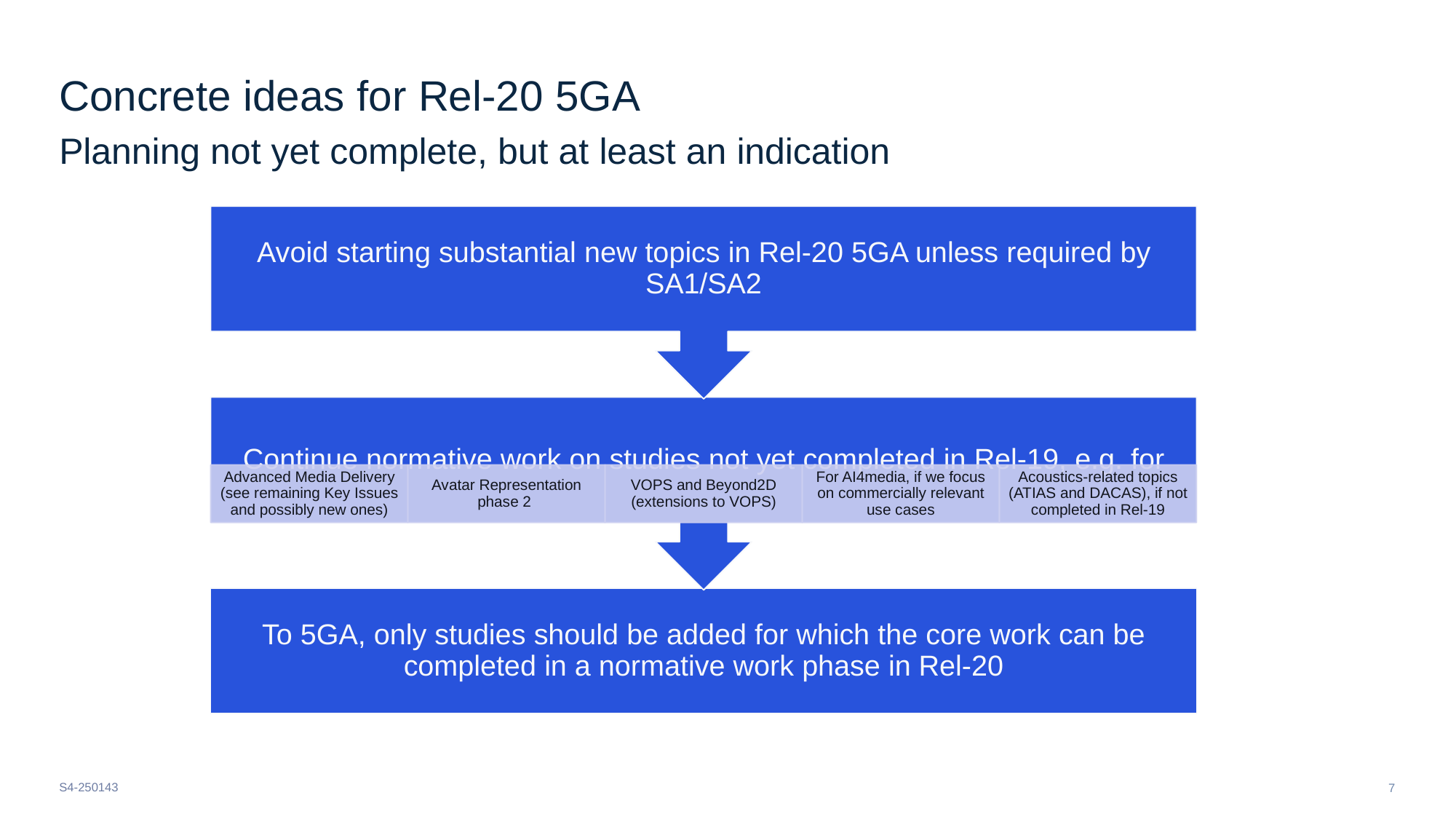

# Concrete ideas for Rel-20 5GA
Planning not yet complete, but at least an indication
To 5GA, only studies should be added for which the core work can be completed in a normative work phase in Rel-20
Continue normative work on studies not yet completed in Rel-19, e.g. for
Advanced Media Delivery (see remaining Key Issues and possibly new ones)
Avatar Representation phase 2
VOPS and Beyond2D (extensions to VOPS)
For AI4media, if we focus on commercially relevant use cases
Acoustics-related topics (ATIAS and DACAS), if not completed in Rel-19
Avoid starting substantial new topics in Rel-20 5GA unless required by SA1/SA2
S4-250143